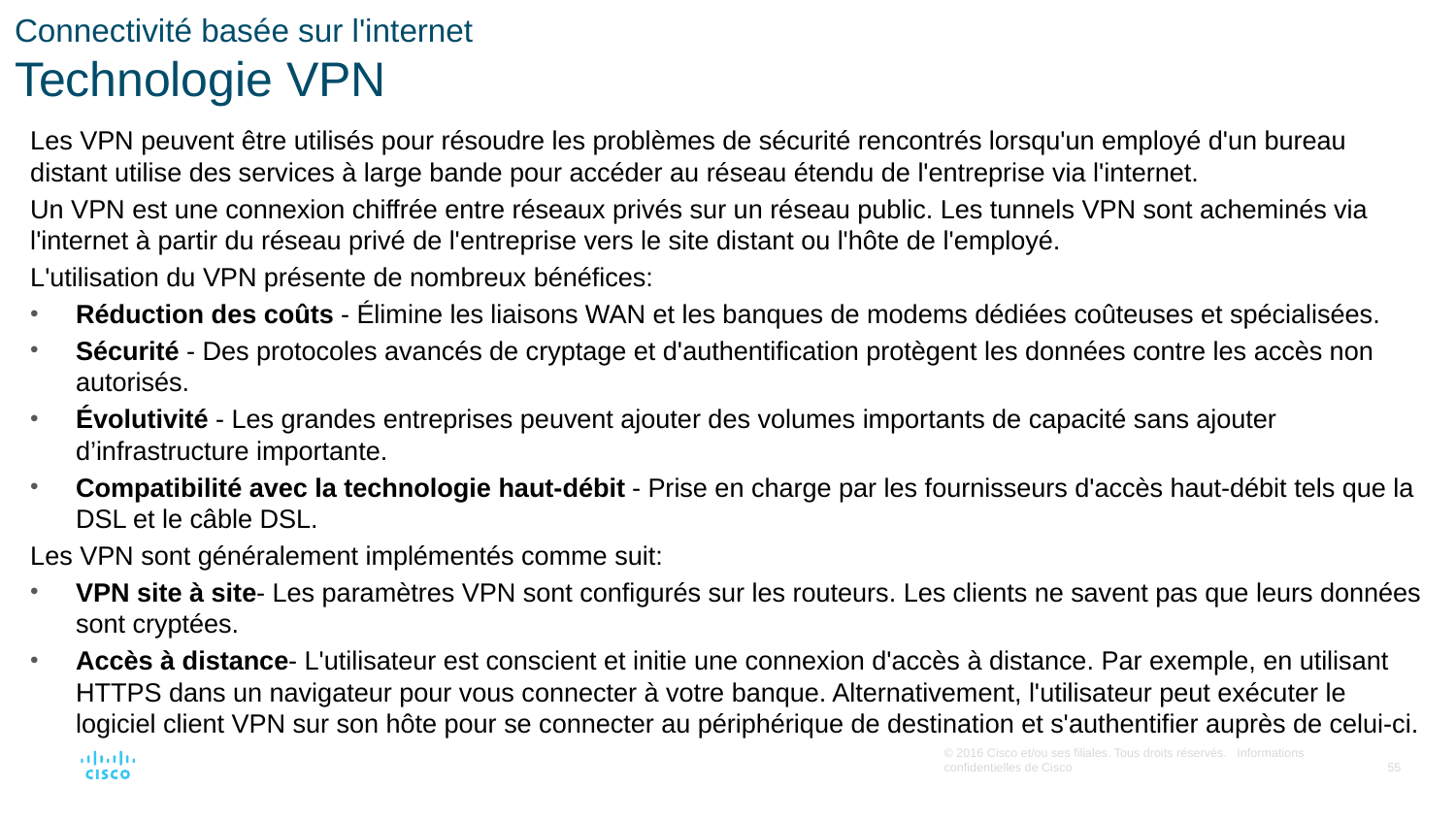

# Connectivité basée sur l'internet Technologie VPN
Les VPN peuvent être utilisés pour résoudre les problèmes de sécurité rencontrés lorsqu'un employé d'un bureau distant utilise des services à large bande pour accéder au réseau étendu de l'entreprise via l'internet.
Un VPN est une connexion chiffrée entre réseaux privés sur un réseau public. Les tunnels VPN sont acheminés via l'internet à partir du réseau privé de l'entreprise vers le site distant ou l'hôte de l'employé.
L'utilisation du VPN présente de nombreux bénéfices:
Réduction des coûts - Élimine les liaisons WAN et les banques de modems dédiées coûteuses et spécialisées.
Sécurité - Des protocoles avancés de cryptage et d'authentification protègent les données contre les accès non autorisés.
Évolutivité - Les grandes entreprises peuvent ajouter des volumes importants de capacité sans ajouter d’infrastructure importante.
Compatibilité avec la technologie haut-débit - Prise en charge par les fournisseurs d'accès haut-débit tels que la DSL et le câble DSL.
Les VPN sont généralement implémentés comme suit:
VPN site à site- Les paramètres VPN sont configurés sur les routeurs. Les clients ne savent pas que leurs données sont cryptées.
Accès à distance- L'utilisateur est conscient et initie une connexion d'accès à distance. Par exemple, en utilisant HTTPS dans un navigateur pour vous connecter à votre banque. Alternativement, l'utilisateur peut exécuter le logiciel client VPN sur son hôte pour se connecter au périphérique de destination et s'authentifier auprès de celui-ci.